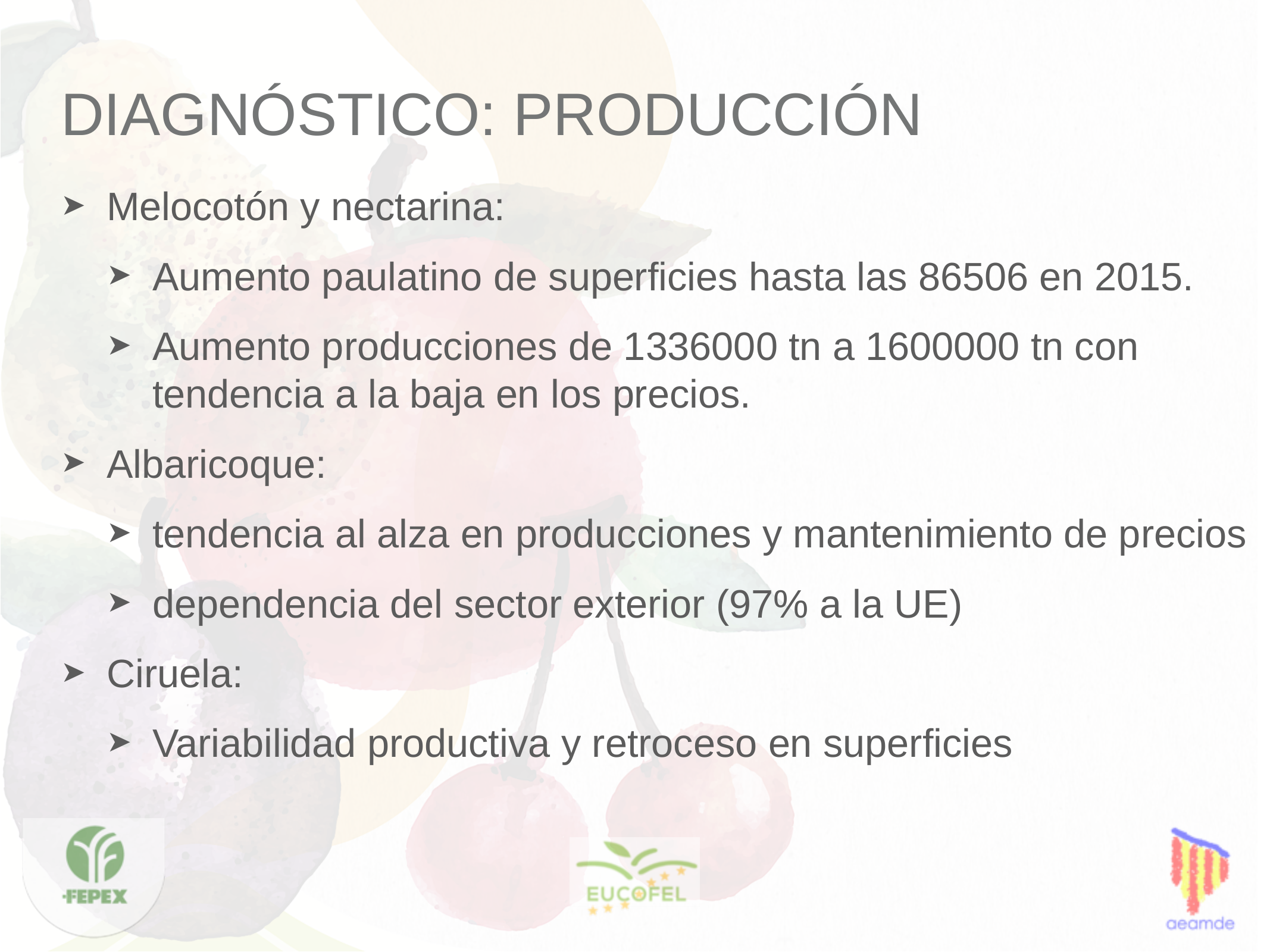

# diagnóstico: producción

Melocotón y nectarina:
Aumento paulatino de superficies hasta las 86506 en 2015.
Aumento producciones de 1336000 tn a 1600000 tn con tendencia a la baja en los precios.
Albaricoque:
tendencia al alza en producciones y mantenimiento de precios
dependencia del sector exterior (97% a la UE)
Ciruela:
Variabilidad productiva y retroceso en superficies